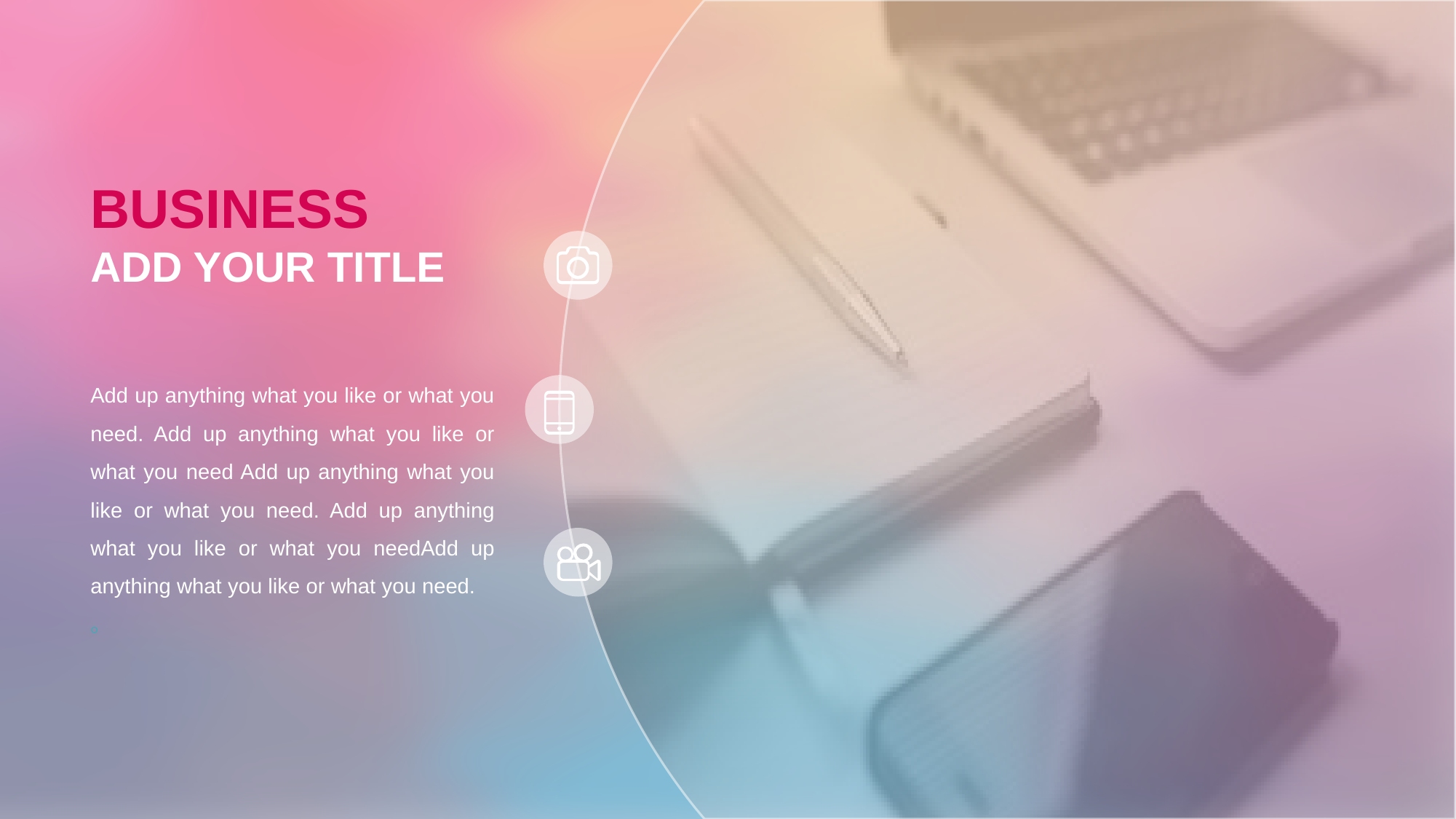

BUSINESS

ADD YOUR TITLE

Add up anything what you like or what you need. Add up anything what you like or what you need Add up anything what you like or what you need. Add up anything what you like or what you needAdd up anything what you like or what you need.
。